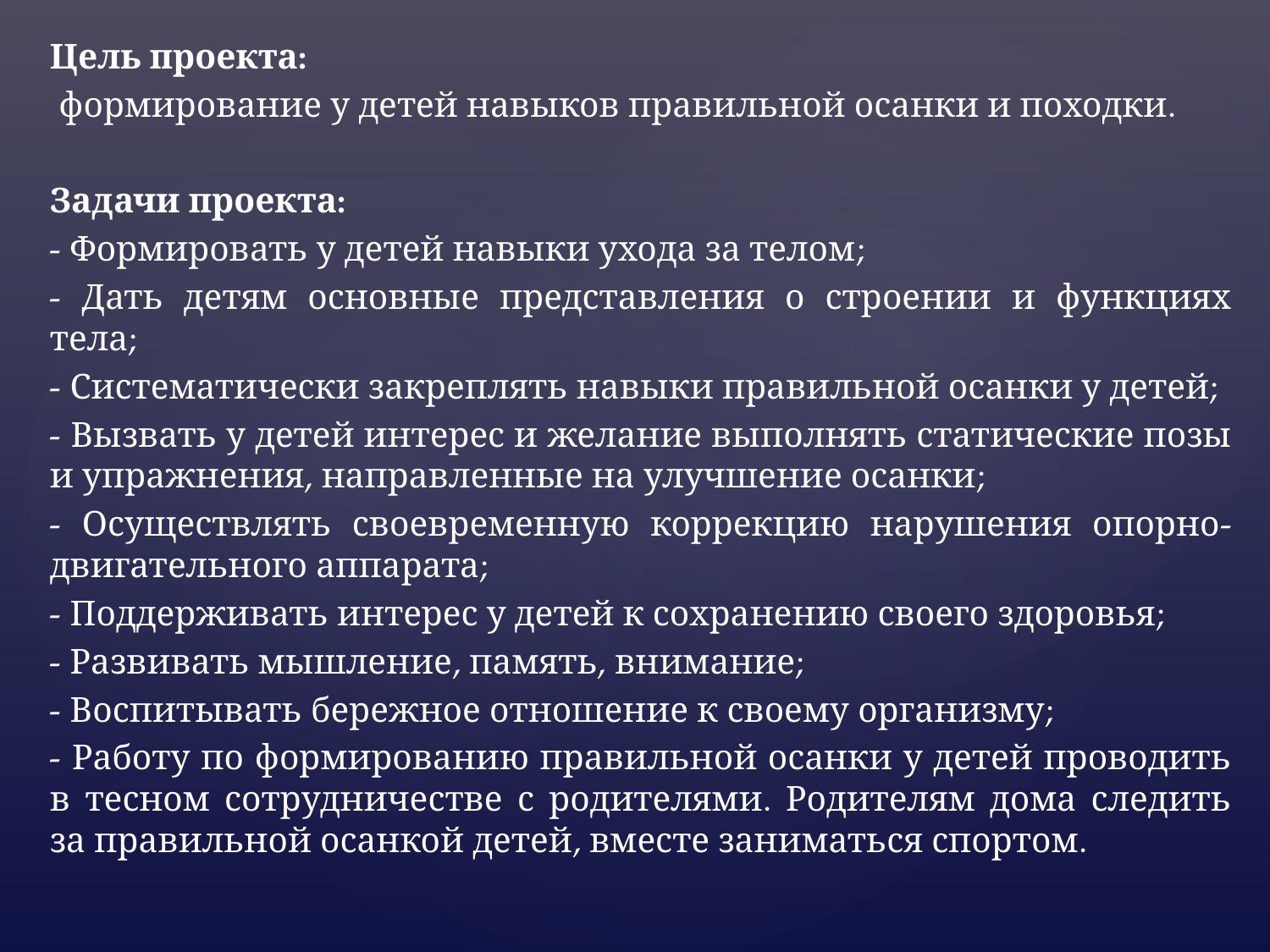

Цель проекта:
 формирование у детей навыков правильной осанки и походки.

Задачи проекта:
- Формировать у детей навыки ухода за телом;
- Дать детям основные представления о строении и функциях тела;
- Систематически закреплять навыки правильной осанки у детей;
- Вызвать у детей интерес и желание выполнять статические позы и упражнения, направленные на улучшение осанки;
- Осуществлять своевременную коррекцию нарушения опорно-двигательного аппарата;
- Поддерживать интерес у детей к сохранению своего здоровья;
- Развивать мышление, память, внимание;
- Воспитывать бережное отношение к своему организму;
- Работу по формированию правильной осанки у детей проводить в тесном сотрудничестве с родителями. Родителям дома следить за правильной осанкой детей, вместе заниматься спортом.